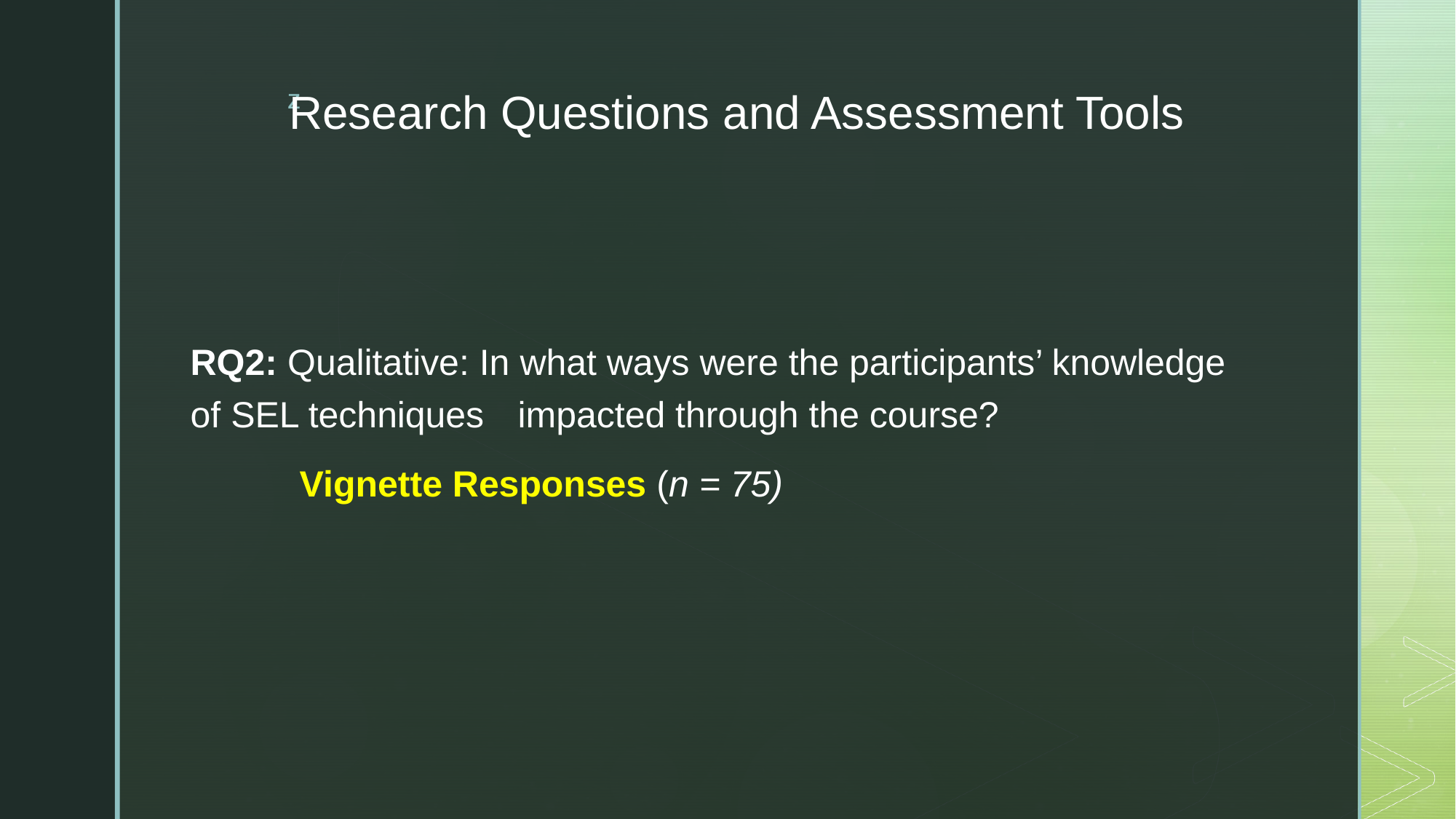

# Research Questions and Assessment Tools
RQ2: Qualitative: In what ways were the participants’ knowledge of SEL techniques 	impacted through the course?
Vignette Responses (n = 75)